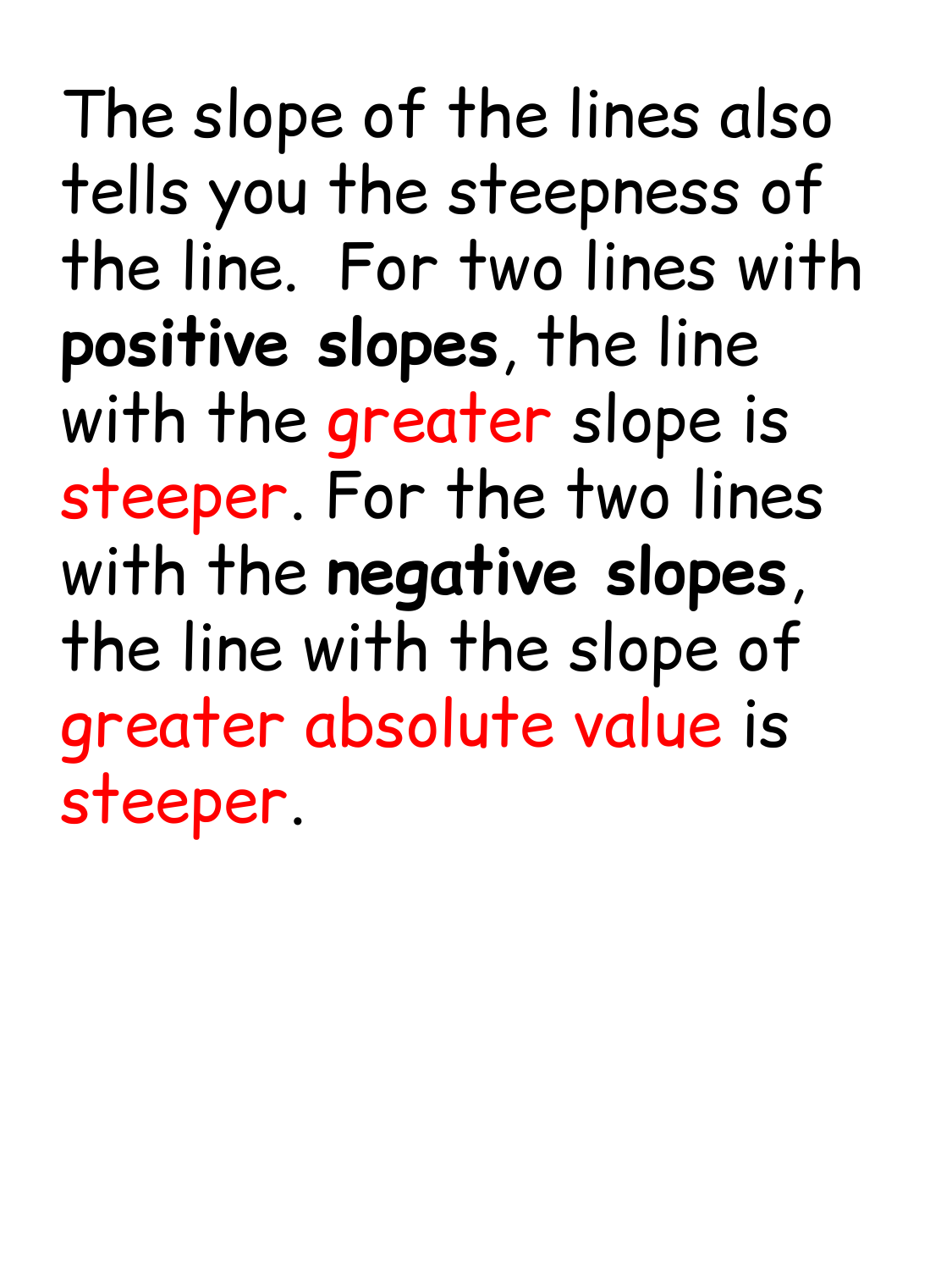

# The slope of the lines also tells you the steepness of the line.  For two lines with positive slopes, the line with the greater slope is steeper. For the two lines with the negative slopes, the line with the slope of greater absolute value is steeper.